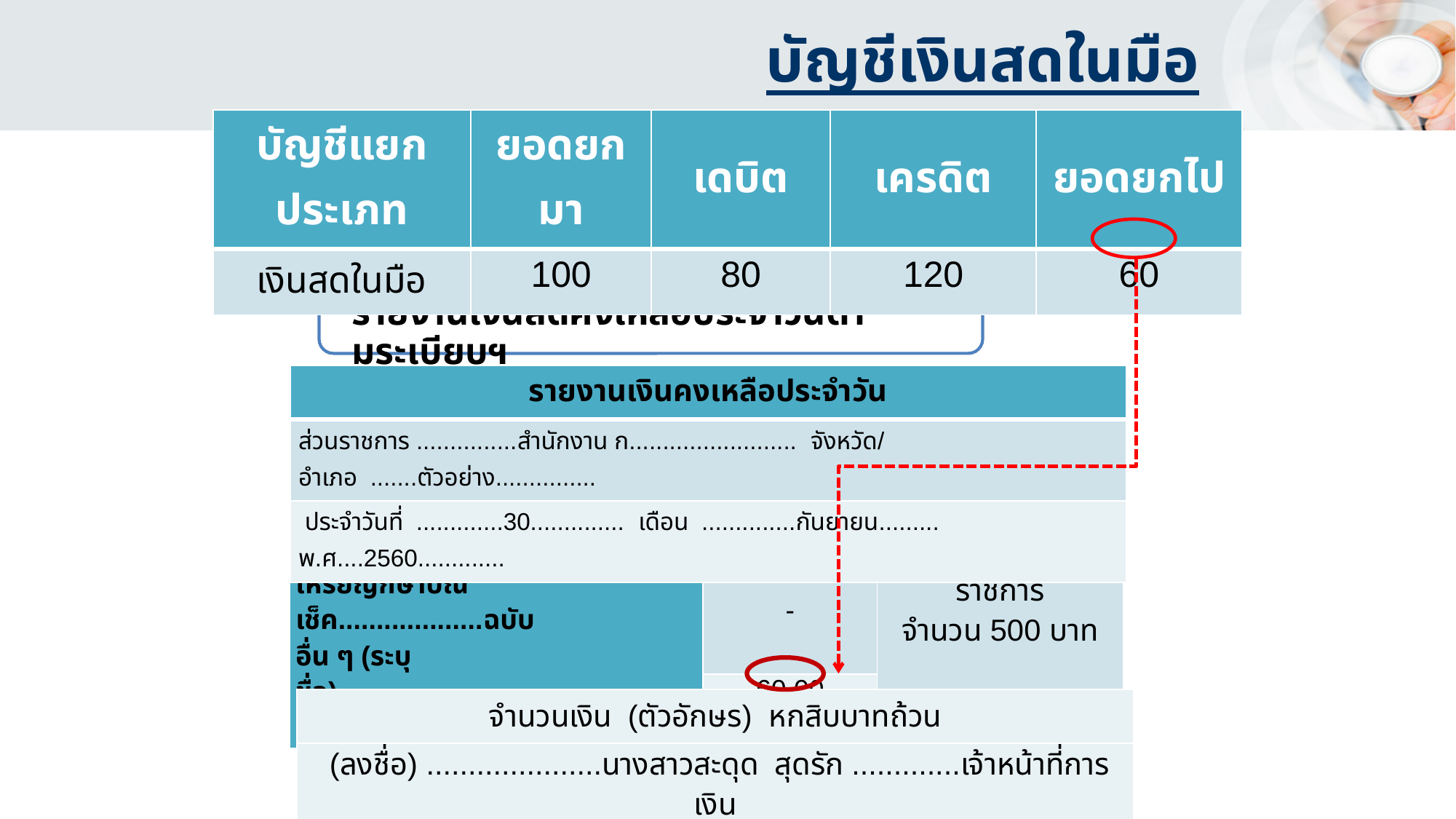

บัญชีเงินสดในมือ
| บัญชีแยกประเภท | ยอดยกมา | เดบิต | เครดิต | ยอดยกไป |
| --- | --- | --- | --- | --- |
| เงินสดในมือ | 100 | 80 | 120 | 60 |

ยอดยกไปจากงบทดลอง
รายงานเงินสดคงเหลือประจำวันตามระเบียบฯ
| รายงานเงินคงเหลือประจำวัน |
| --- |
| ส่วนราชการ ...............สำนักงาน ก......................... จังหวัด/อำเภอ .......ตัวอย่าง............... |
| ประจำวันที่ .............30.............. เดือน ..............กันยายน......... พ.ศ....2560............. |
| รายงาน | จำนวนเงิน | หมายเหตุ |
| --- | --- | --- |
| ธนบัตร เหรียญกษาปณ์ เช็ค...................ฉบับ อื่น ๆ (ระบุชื่อ).............................................. รวมทั้งสิ้น | 60.00 -  - | มีเงินทดรองราชการ จำนวน 500 บาท |
|  | 60.00 |  |

| จำนวนเงิน (ตัวอักษร) หกสิบบาทถ้วน |
| --- |
| (ลงชื่อ) .....................นางสาวสะดุด สุดรัก .............เจ้าหน้าที่การเงิน |
| (ลงชื่อ) .................... นายสมชาย ชาตรี....................หัวหน้ากองคลัง |